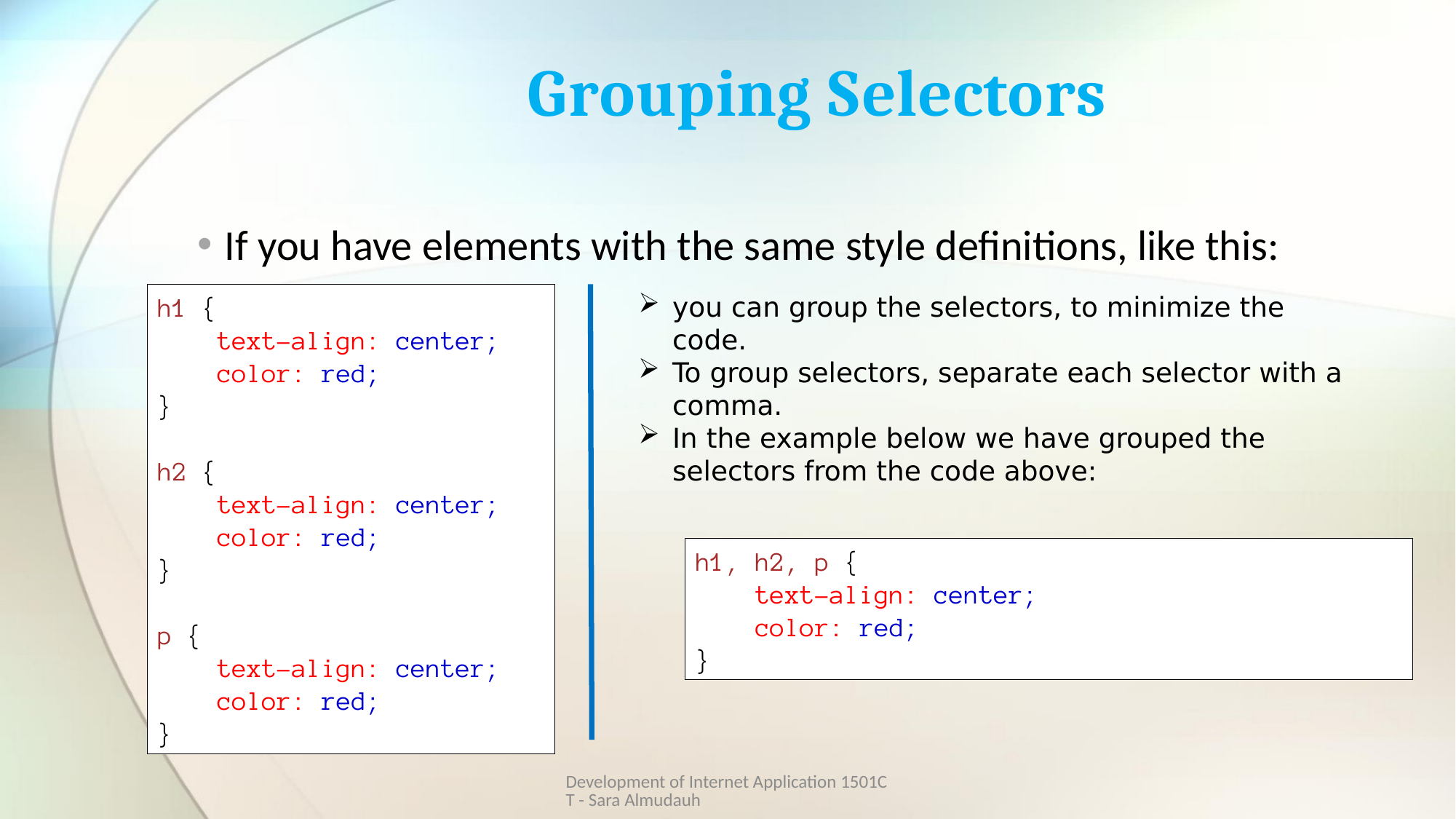

# Grouping Selectors
If you have elements with the same style definitions, like this:
you can group the selectors, to minimize the code.
To group selectors, separate each selector with a comma.
In the example below we have grouped the selectors from the code above:
h1 {
    text-align: center;
    color: red;
}
h2 {
    text-align: center;
    color: red;
}
p {
    text-align: center;
    color: red;
}
h1, h2, p {
    text-align: center;
    color: red;
}
Development of Internet Application 1501CT - Sara Almudauh